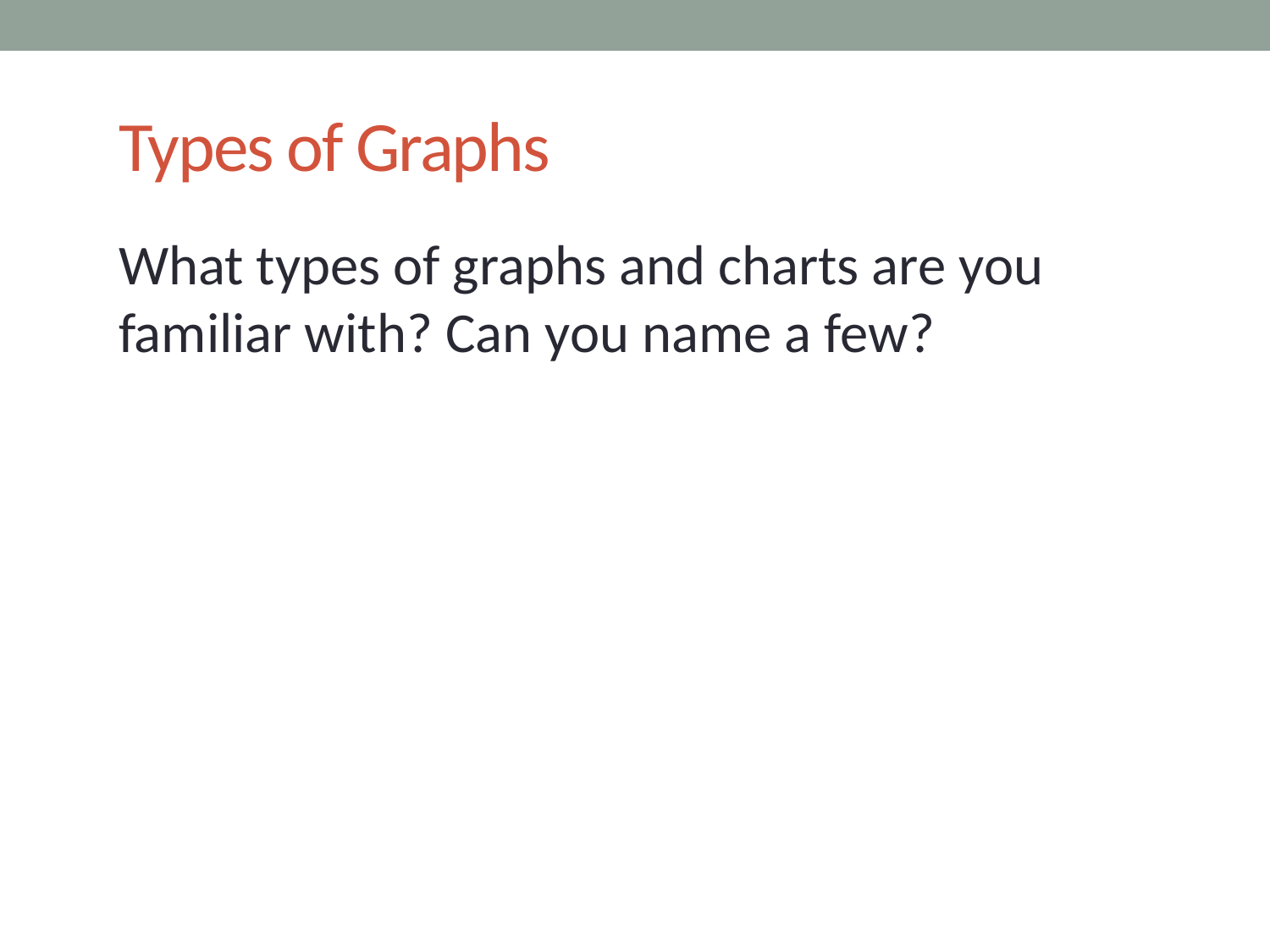

# Types of Graphs
What types of graphs and charts are you familiar with? Can you name a few?